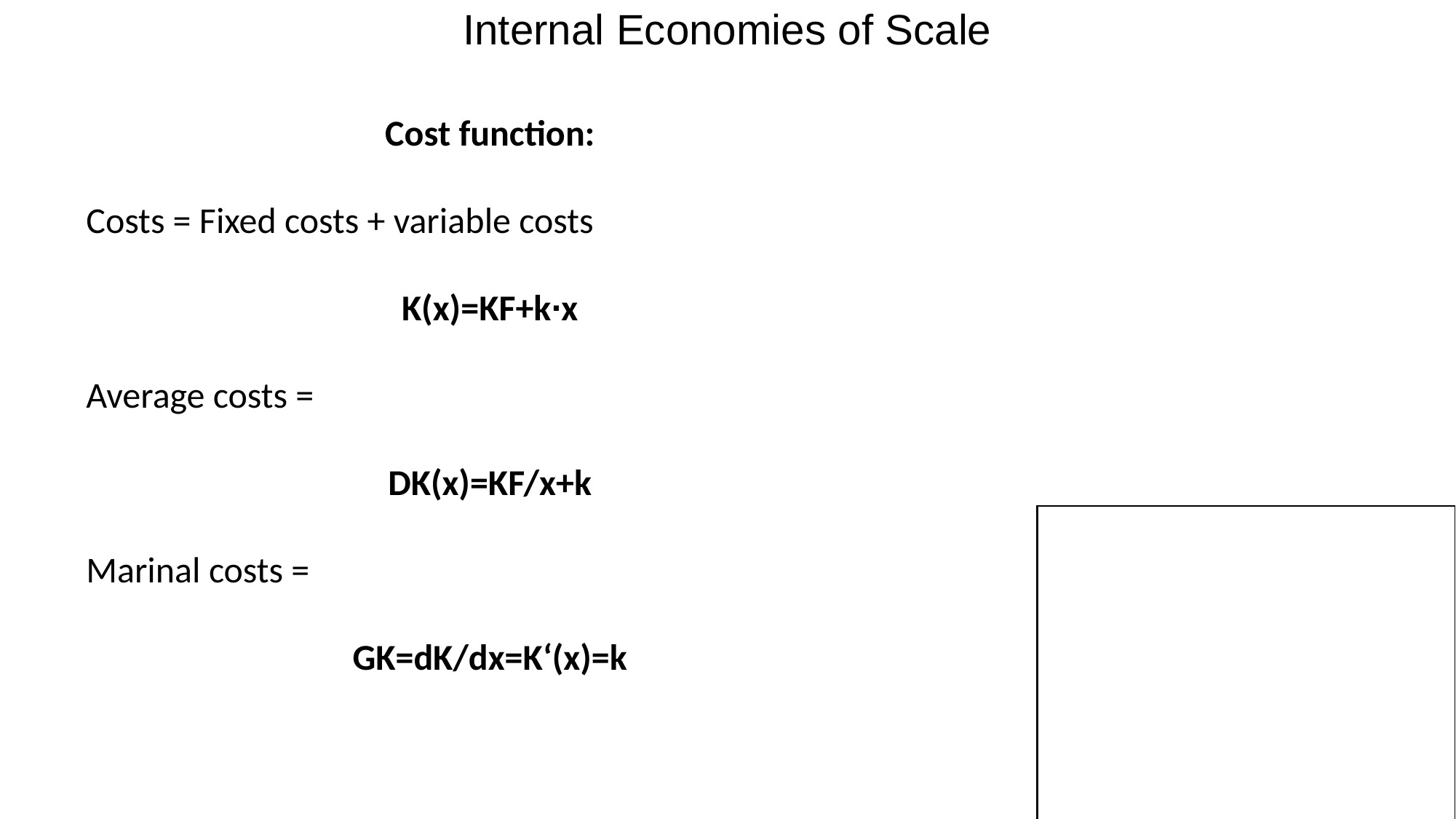

Internal Economies of Scale
Cost function:

Costs = Fixed costs + variable costs

K(x)=KF+k∙x

Average costs =

DK(x)=KF/x+k

Marinal costs =

GK=dK/dx=K‘(x)=k